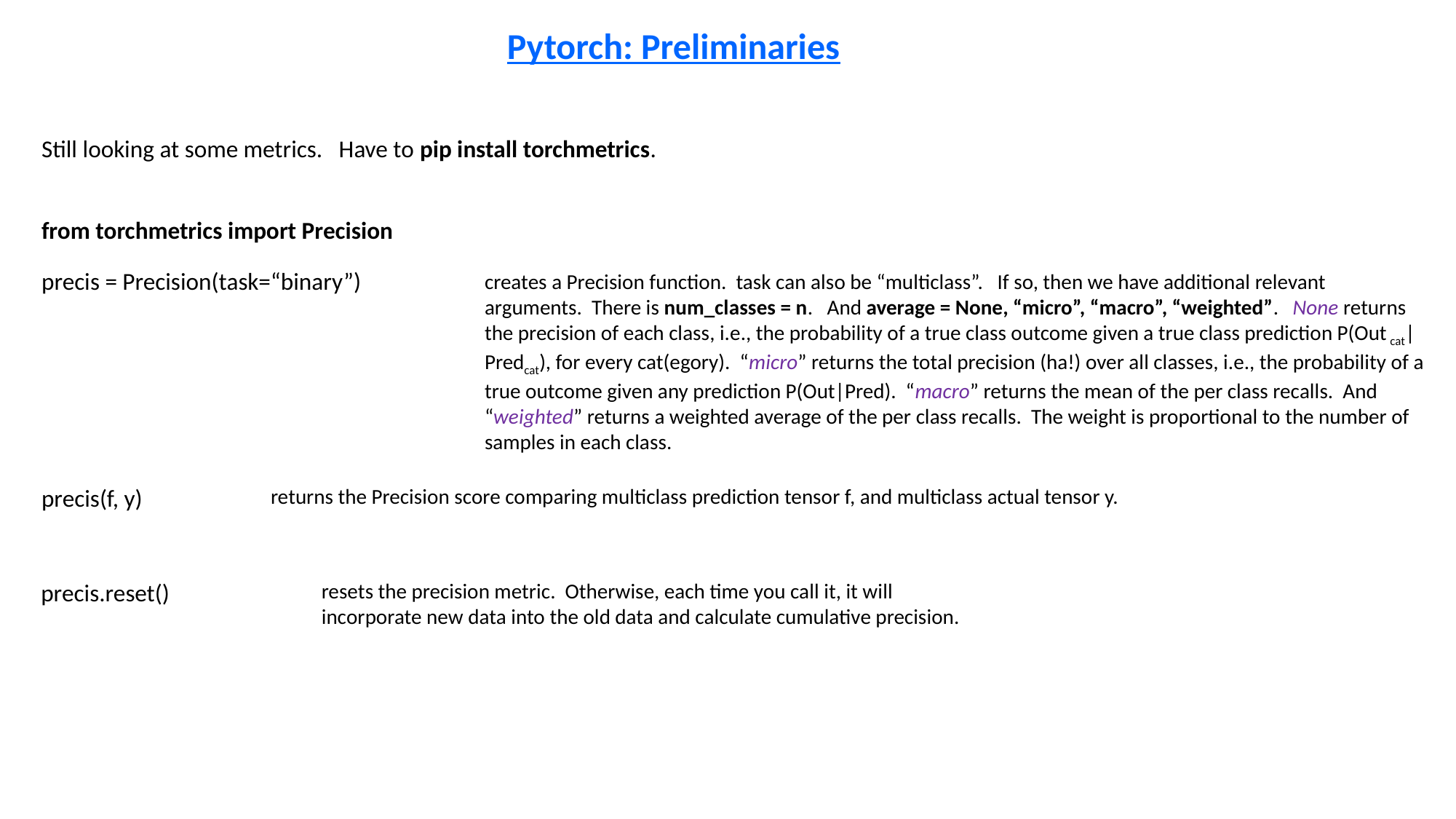

Pytorch: Preliminaries
Still looking at some metrics.   Have to pip install torchmetrics.
from torchmetrics import Precision
precis = Precision(task=“binary”)
creates a Precision function.  task can also be “multiclass”.   If so, then we have additional relevant arguments.  There is num_classes = n.   And average = None, “micro”, “macro”, “weighted”.   None returns the precision of each class, i.e., the probability of a true class outcome given a true class prediction P(Out cat|Predcat), for every cat(egory).  “micro” returns the total precision (ha!) over all classes, i.e., the probability of a true outcome given any prediction P(Out|Pred).  “macro” returns the mean of the per class recalls.  And “weighted” returns a weighted average of the per class recalls.  The weight is proportional to the number of samples in each class.
precis(f, y)
returns the Precision score comparing multiclass prediction tensor f, and multiclass actual tensor y.
precis.reset()
resets the precision metric.  Otherwise, each time you call it, it will incorporate new data into the old data and calculate cumulative precision.